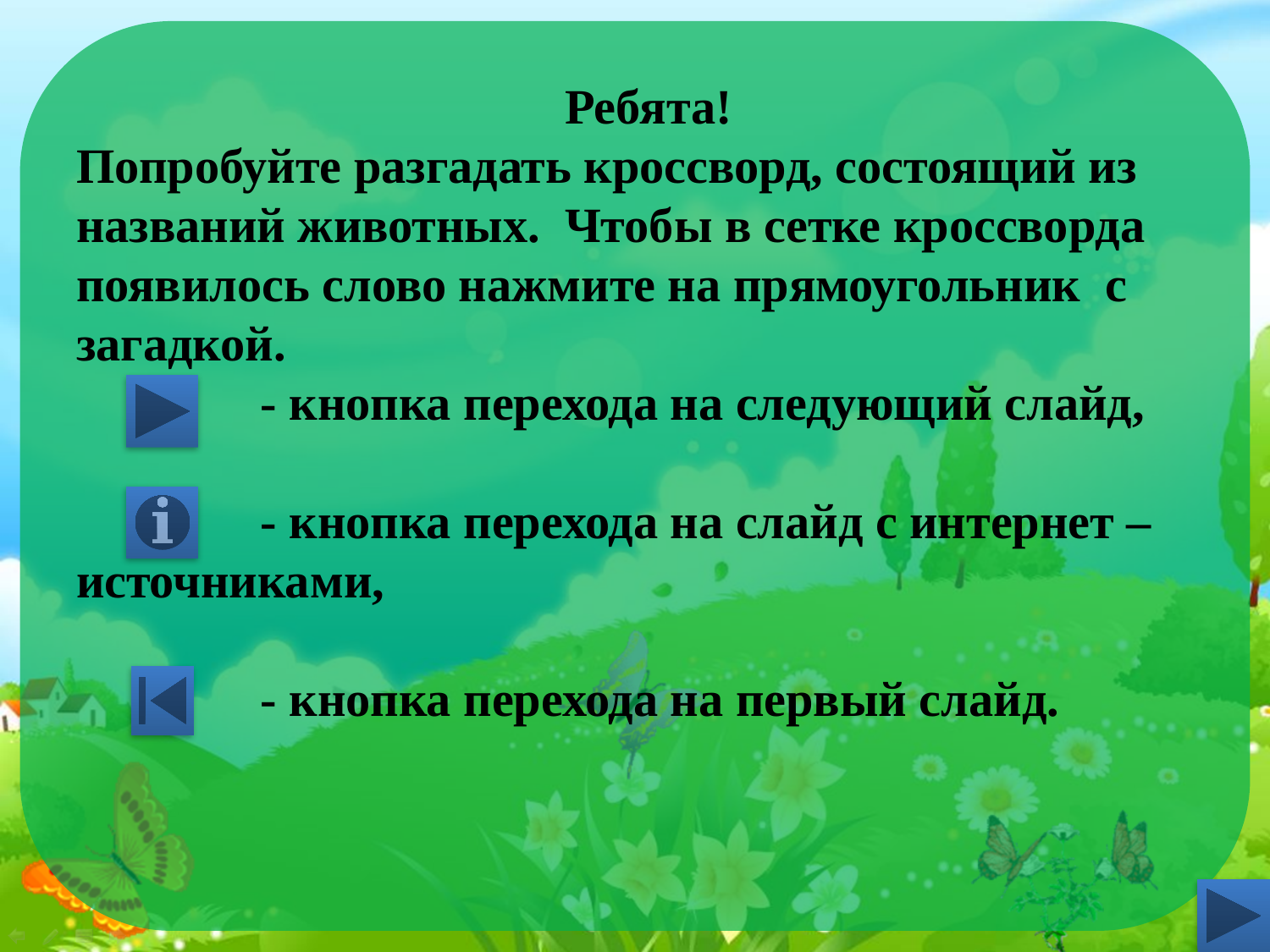

Ребята!
Попробуйте разгадать кроссворд, состоящий из названий животных.  Чтобы в сетке кроссворда появилось слово нажмите на прямоугольник  с загадкой.
               - кнопка перехода на следующий слайд,

               - кнопка перехода на слайд с интернет – источниками,

               - кнопка перехода на первый слайд.